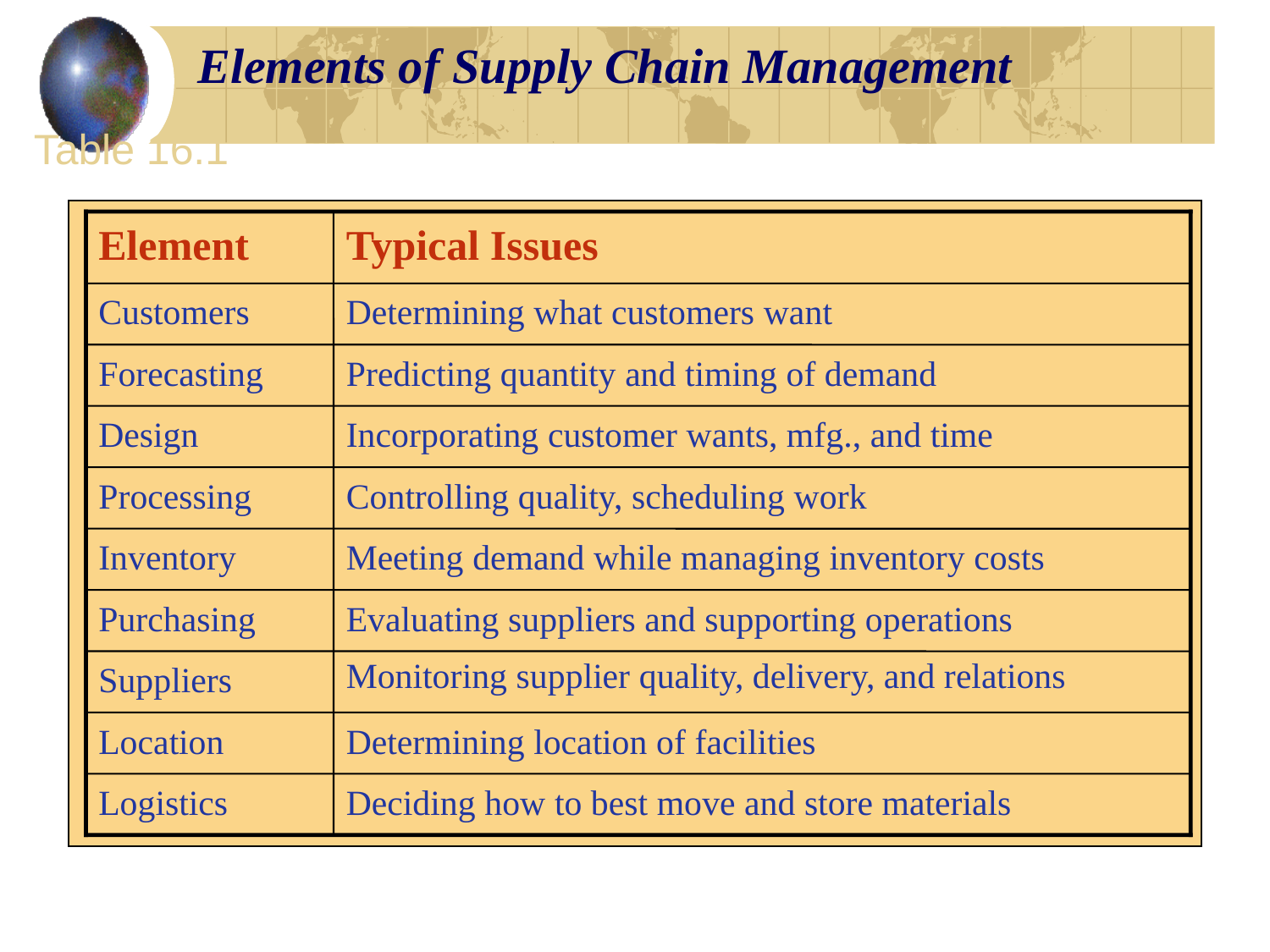

# Elements of Supply Chain Management
Table 16.1

Element

Typical Issues

Customers

Determining what customers want
Forecasting

Predicting quantity and timing of demand
Design

Incorporating customer wants, mfg., and time
Processing

Controlling quality, scheduling work
Inventory

Meeting demand while managing inventory costs
Purchasing

Evaluating suppliers and supporting operations
Suppliers

Monitoring supplier quality, delivery, and relations
Location

Determining location of facilities
Logistics

Deciding how to best move and store materials